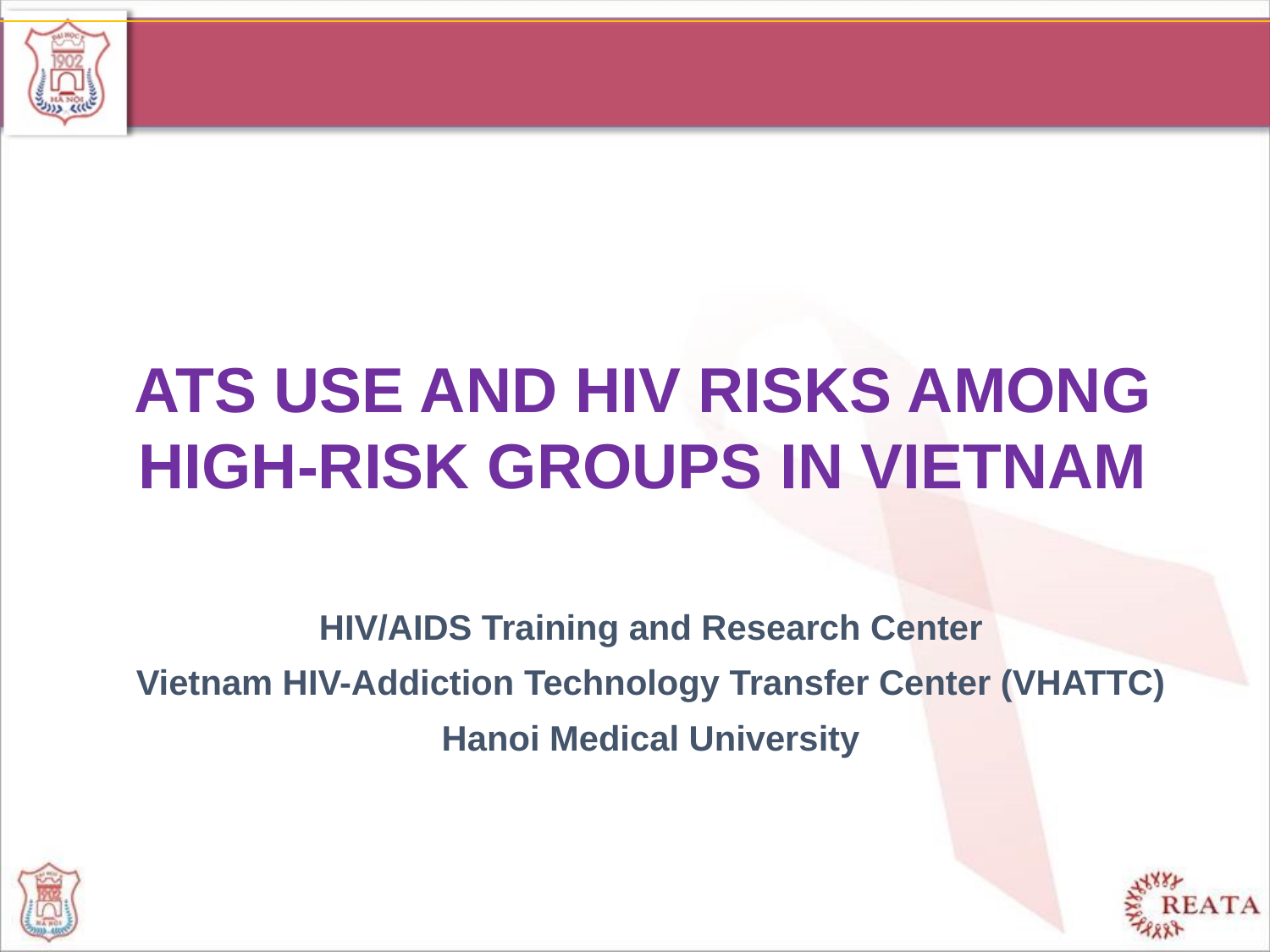

# ATS USE AND HIV RISKS AMONG HIGH-RISK GROUPS IN VIETNAM
HIV/AIDS Training and Research Center
Vietnam HIV-Addiction Technology Transfer Center (VHATTC)
Hanoi Medical University